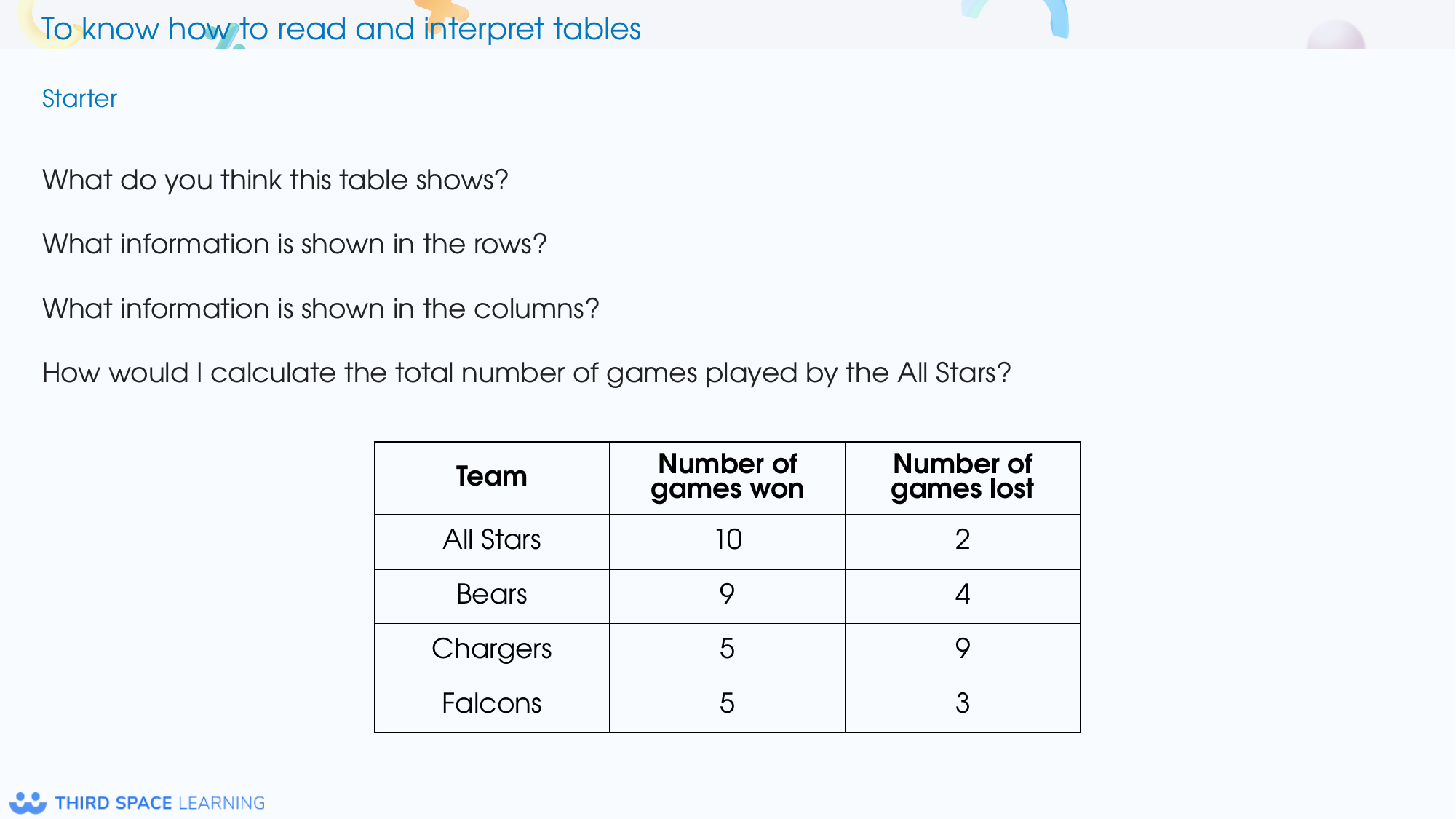

Starter
What do you think this table shows?
What information is shown in the rows?
What information is shown in the columns?
How would I calculate the total number of games played by the All Stars?
| Team | Number of games won | Number of games lost |
| --- | --- | --- |
| All Stars | 10 | 2 |
| Bears | 9 | 4 |
| Chargers | 5 | 9 |
| Falcons | 5 | 3 |